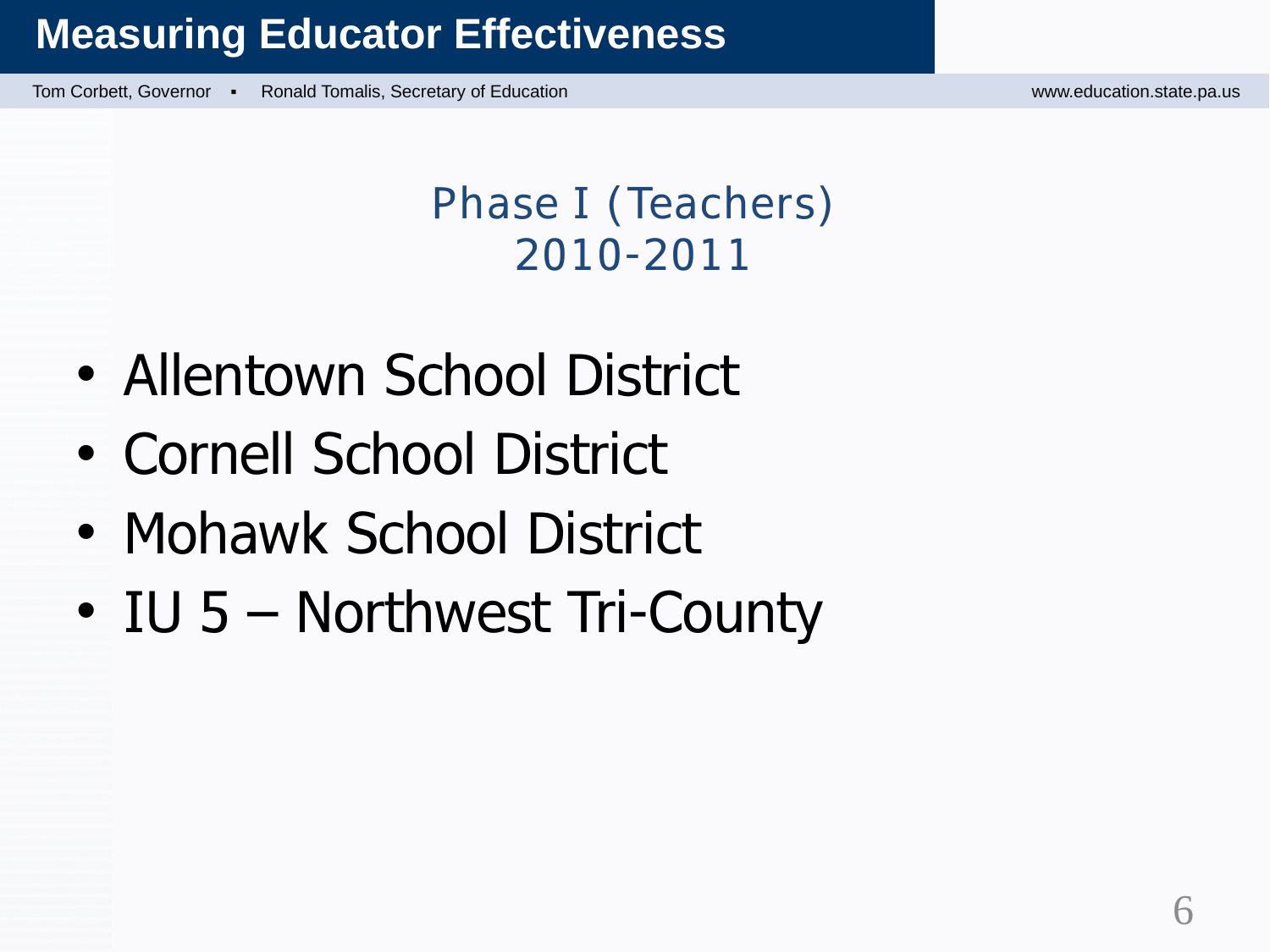

# Phase I (Teachers) 2010-2011
Allentown School District
Cornell School District
Mohawk School District
IU 5 – Northwest Tri-County
6